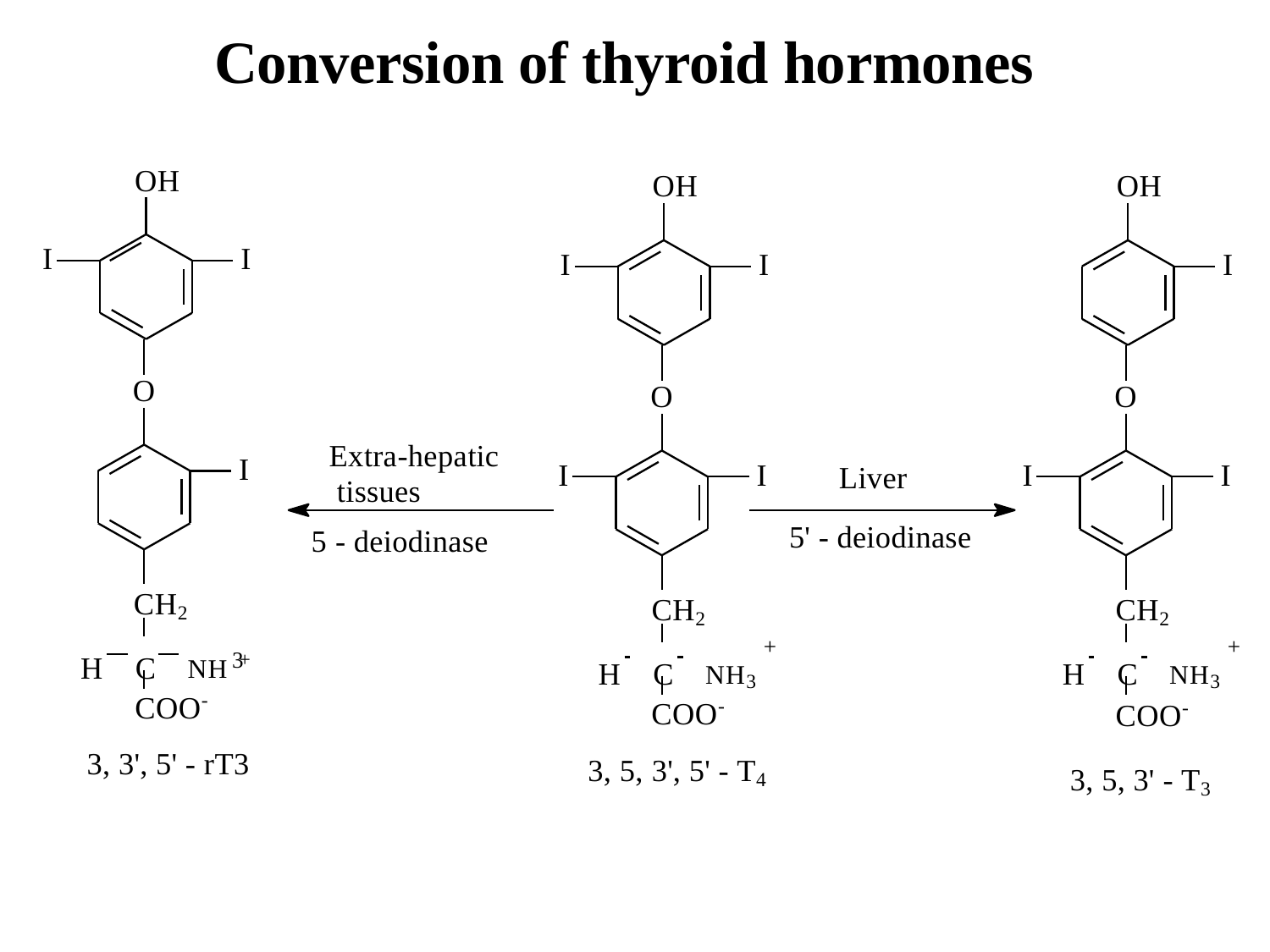

# Conversion of thyroid hormones

OH
OH
OH

I
I

I
I
I

O
O
O

Extra-hepatic  tissues

I

I
I
I
I
Liver

5' - deiodinase
5 - deiodinase

CH2
CH2
CH2

 		 		+
 		 		+
H	C	NH +
H	C	NH3
H	C	NH3
3

COO-
3, 3', 5' - rT3
COO-  3, 5, 3' - T3

COO-
3, 5, 3', 5' - T4